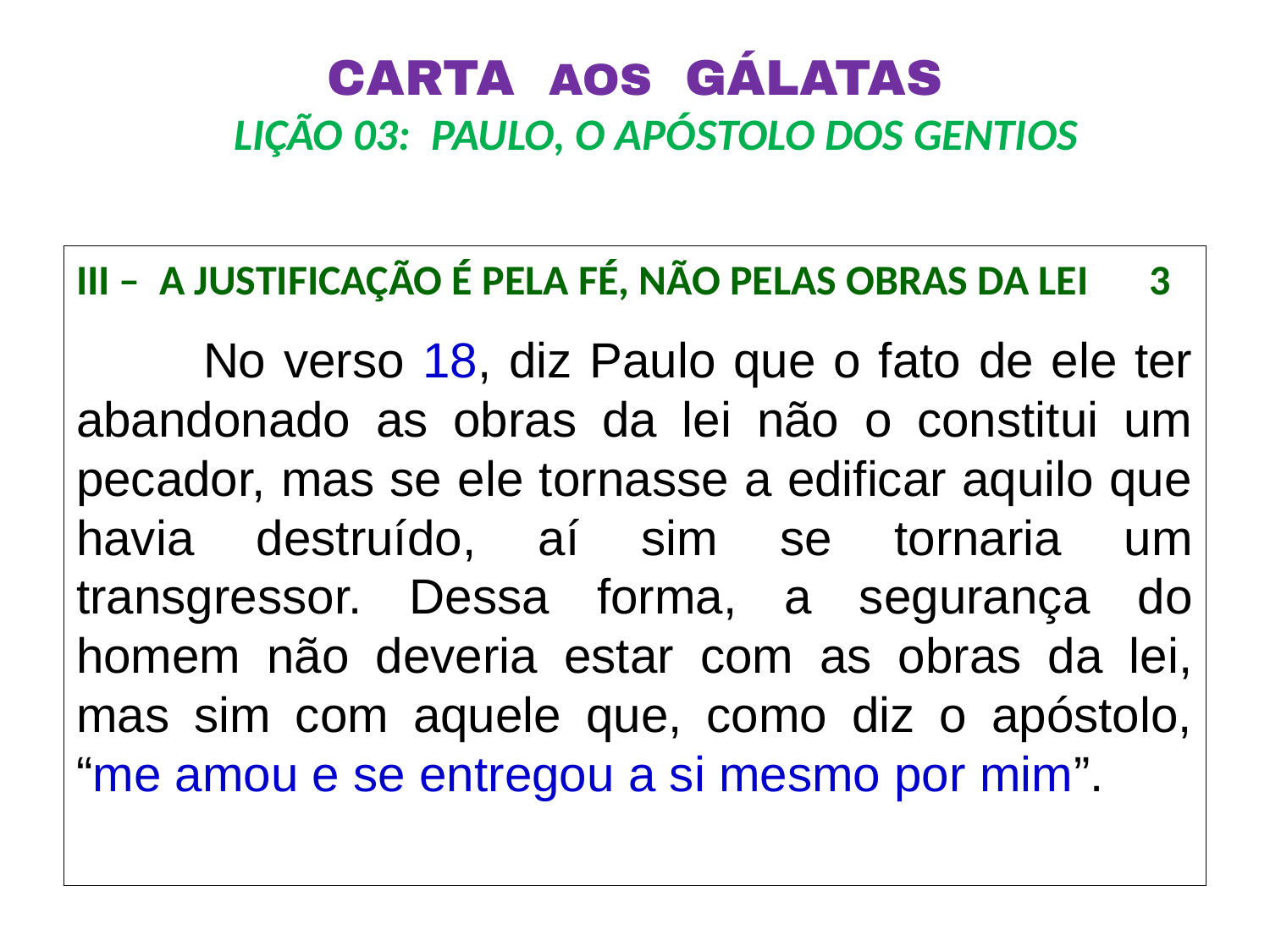

# CARTA  AOS  GÁLATAS LIÇÃO 03:  PAULO, O APÓSTOLO DOS GENTIOS
III –  A JUSTIFICAÇÃO É PELA FÉ, NÃO PELAS OBRAS DA LEI	      3

	No verso 18, diz Paulo que o fato de ele ter abandonado as obras da lei não o constitui um pecador, mas se ele tornasse a edificar aquilo que havia destruído, aí sim se tornaria um transgressor. Dessa forma, a segurança do homem não deveria estar com as obras da lei, mas sim com aquele que, como diz o apóstolo, “me amou e se entregou a si mesmo por mim”.